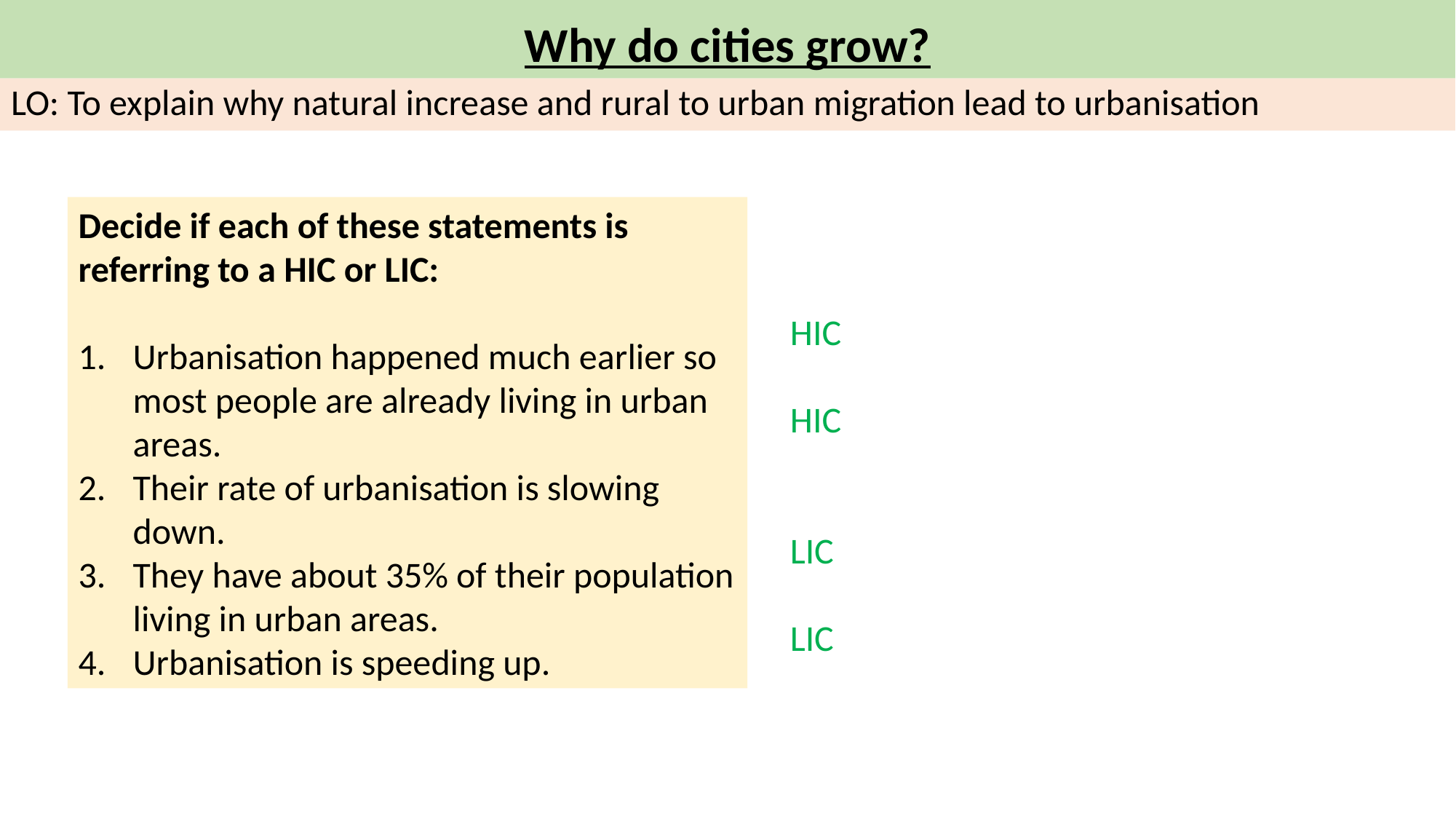

# Why do cities grow?
LO: To explain why natural increase and rural to urban migration lead to urbanisation
Decide if each of these statements is referring to a HIC or LIC:

Urbanisation happened much earlier so most people are already living in urban areas.
Their rate of urbanisation is slowing down.
They have about 35% of their population living in urban areas.
Urbanisation is speeding up.
HIC

HIC

LIC

LIC